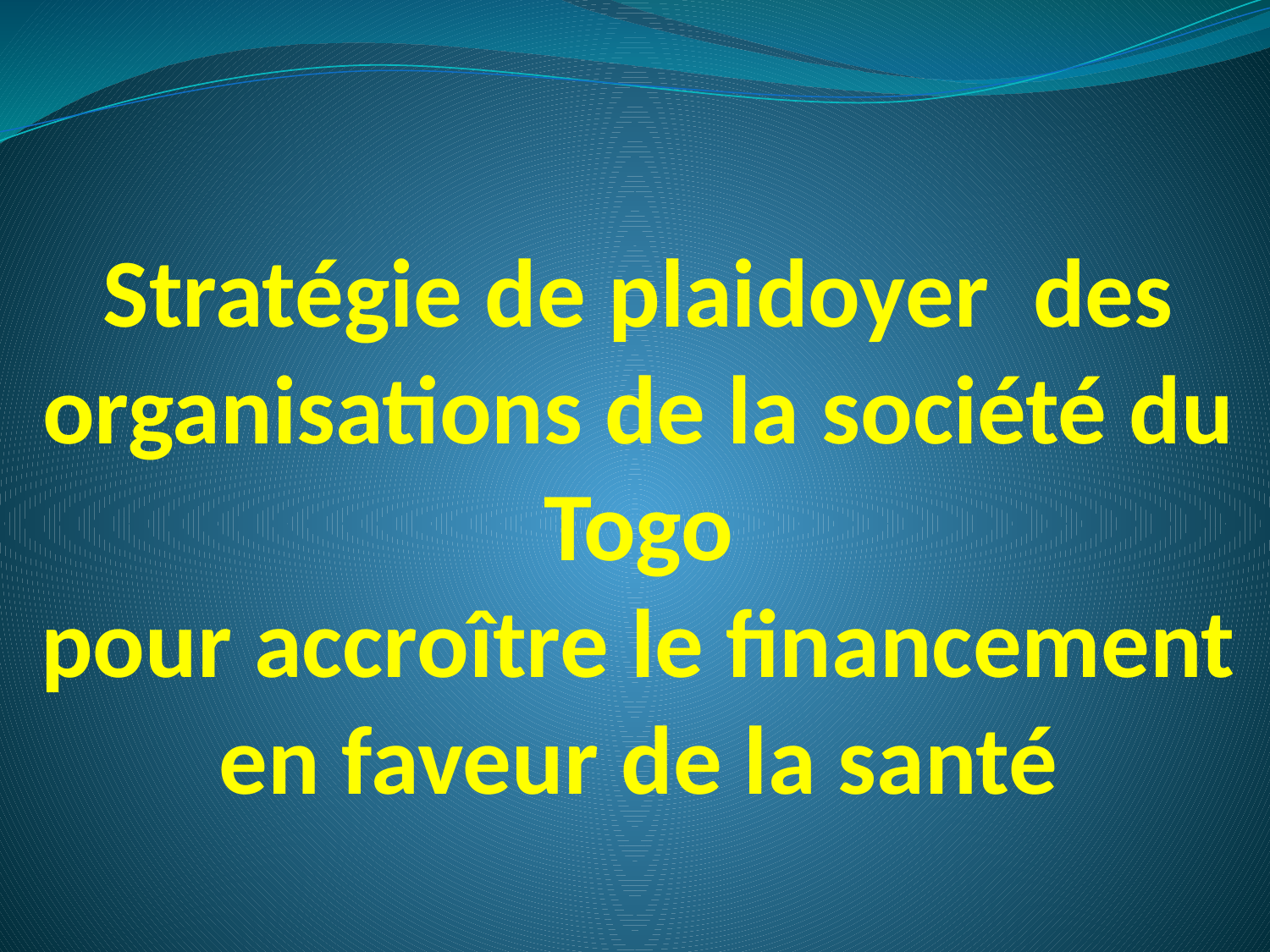

# Stratégie de plaidoyer  des organisations de la société du Togo pour accroître le financement en faveur de la santé